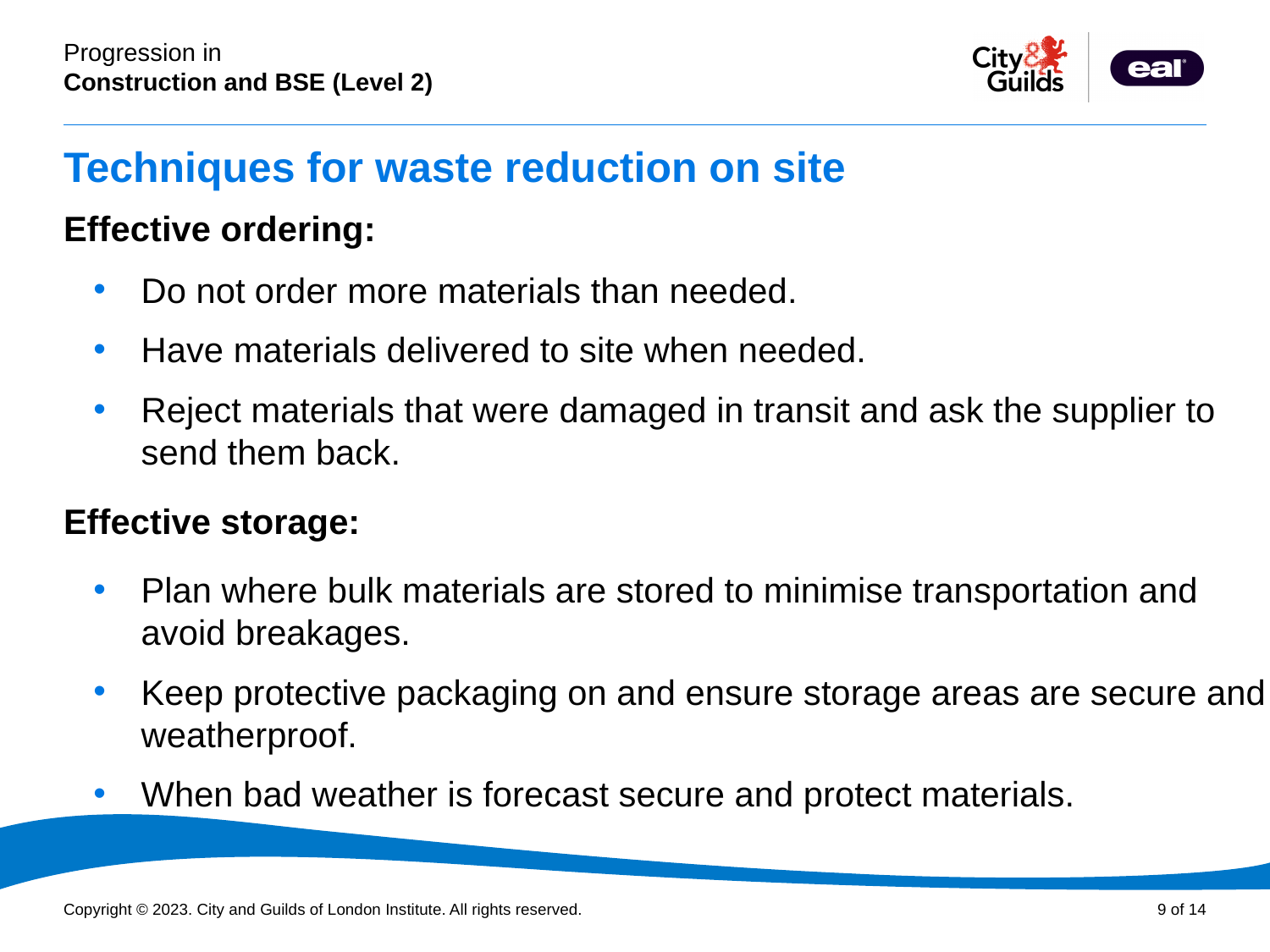

# Techniques for waste reduction on site
Effective ordering:
Do not order more materials than needed.
Have materials delivered to site when needed.
Reject materials that were damaged in transit and ask the supplier to send them back.
Effective storage:
Plan where bulk materials are stored to minimise transportation and avoid breakages.
Keep protective packaging on and ensure storage areas are secure and weatherproof.
When bad weather is forecast secure and protect materials.